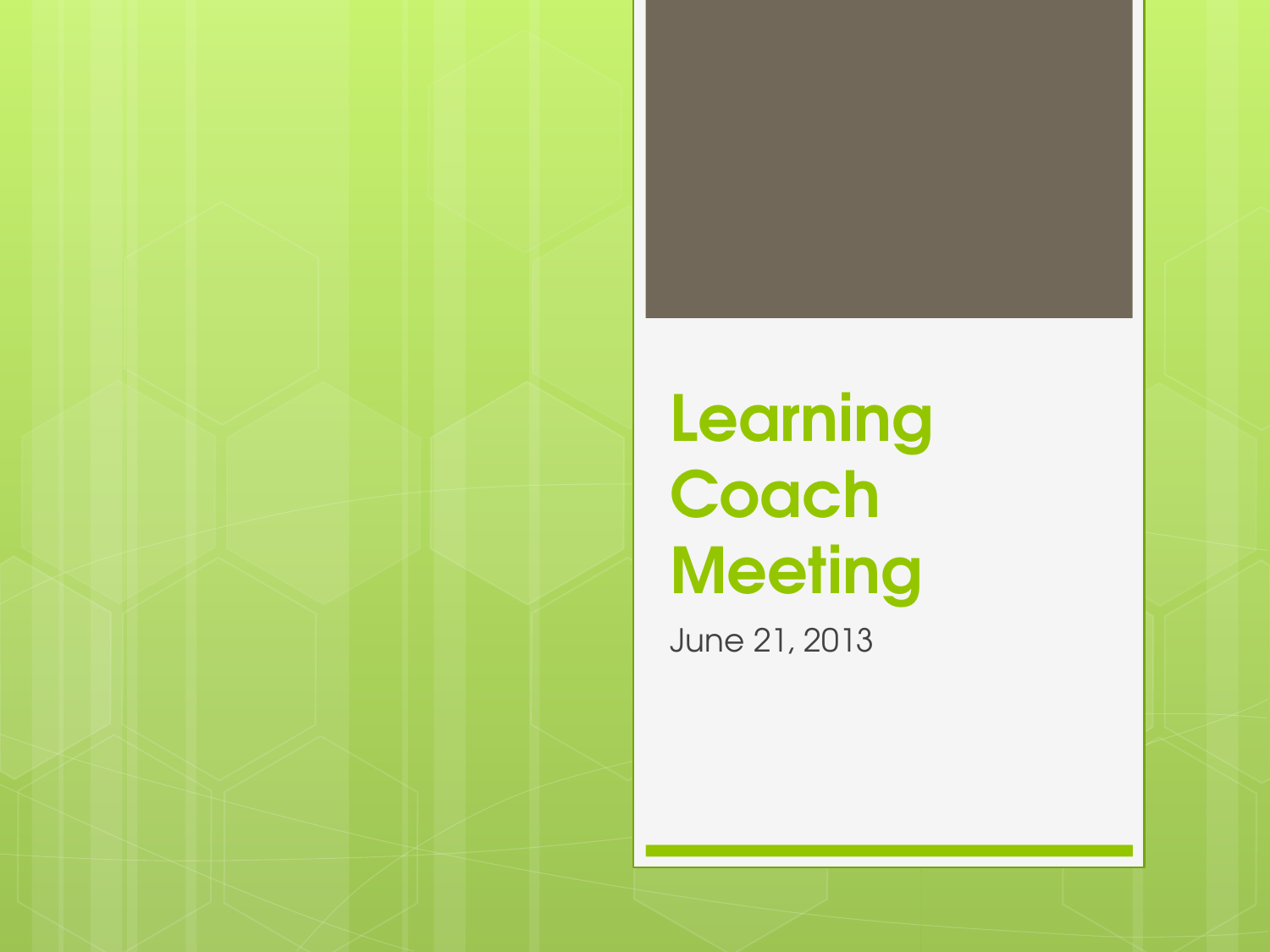

# Learning Coach Meeting
June 21, 2013